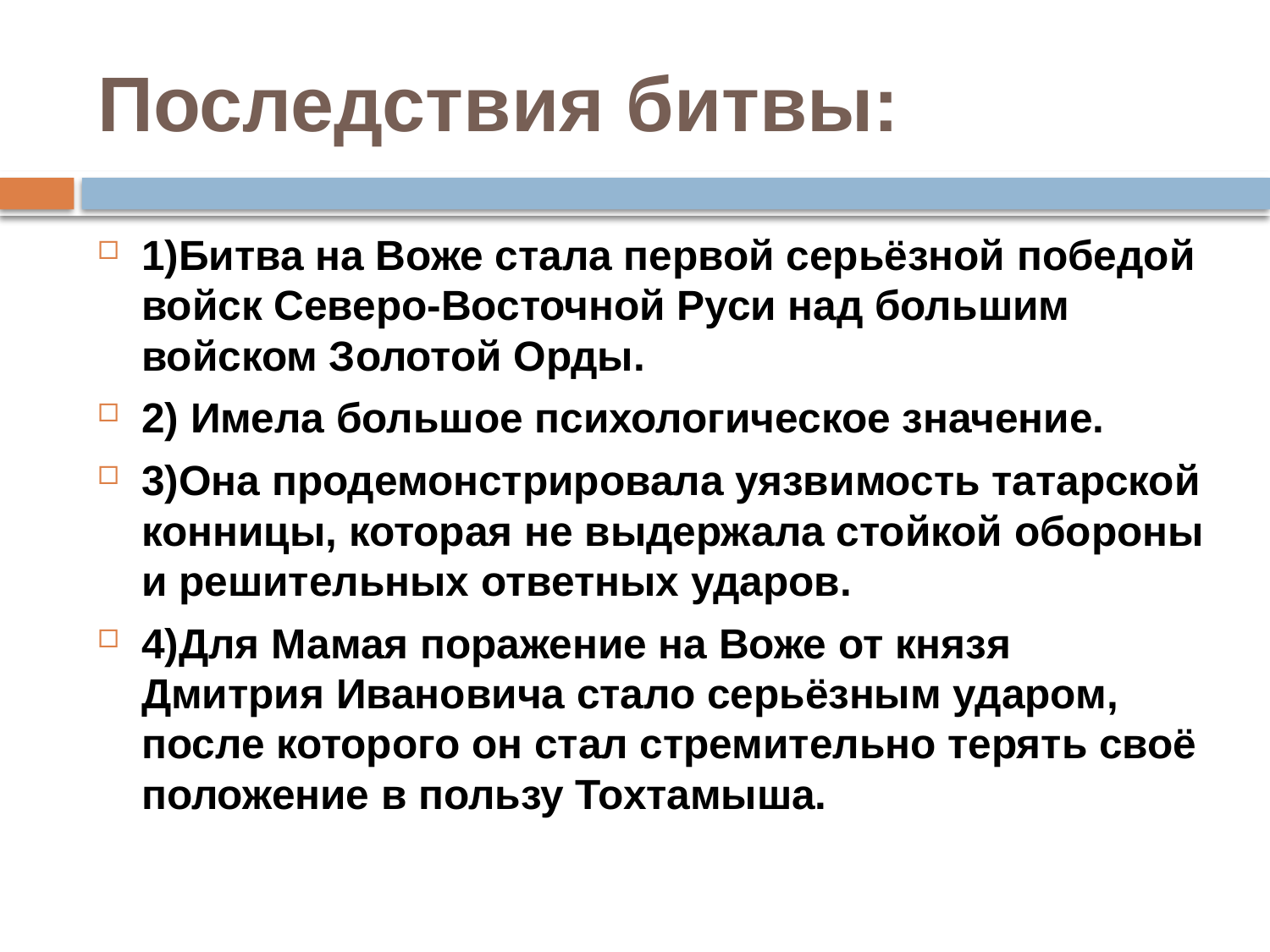

# Последствия битвы:
1)Битва на Воже стала первой серьёзной победой войск Северо-Восточной Руси над большим войском Золотой Орды.
2) Имела большое психологическое значение.
3)Она продемонстрировала уязвимость татарской конницы, которая не выдержала стойкой обороны и решительных ответных ударов.
4)Для Мамая поражение на Воже от князя Дмитрия Ивановича стало серьёзным ударом, после которого он стал стремительно терять своё положение в пользу Тохтамыша.